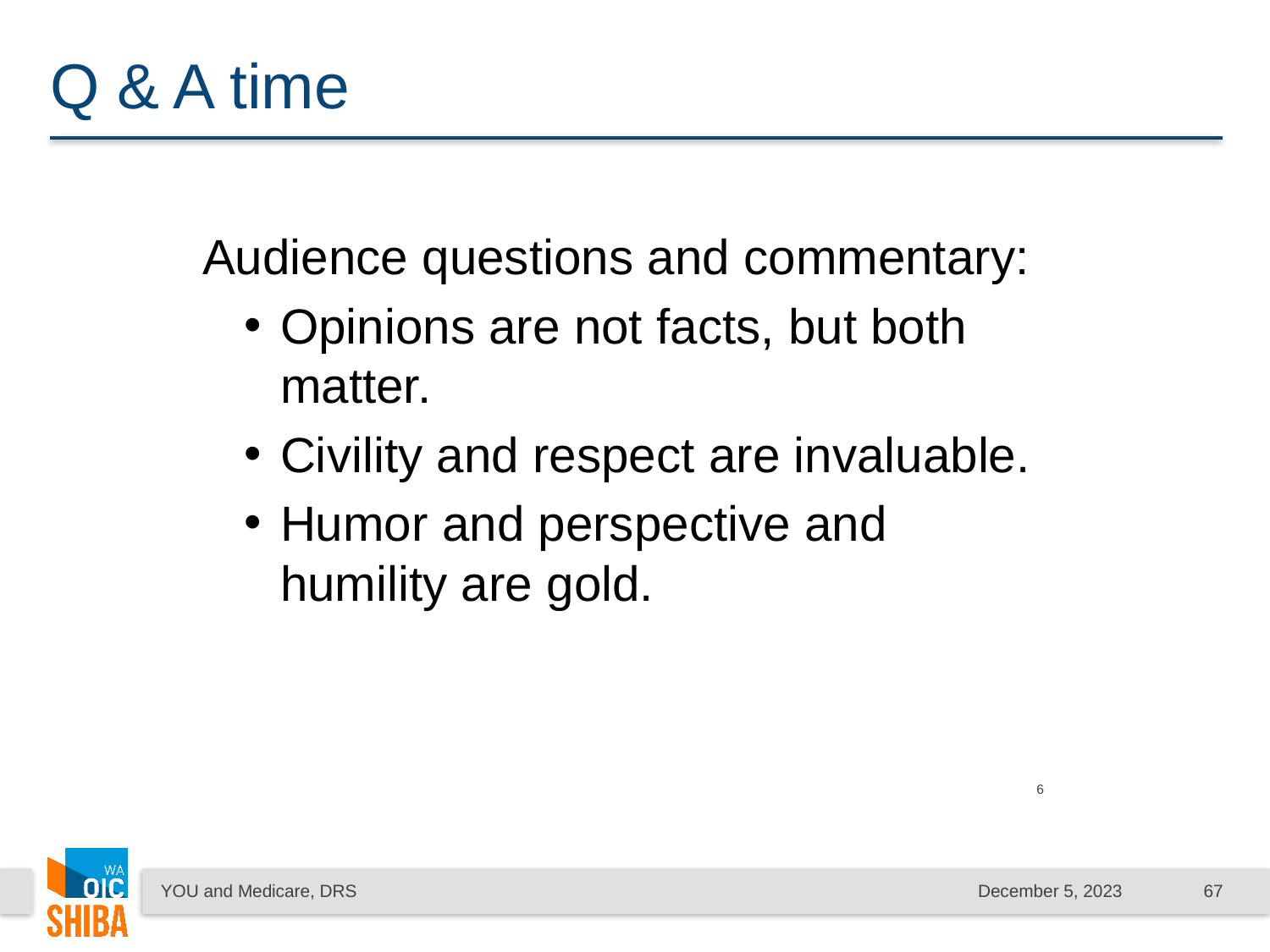

# Q & A time
Audience questions and commentary:
Opinions are not facts, but both matter.
Civility and respect are invaluable.
Humor and perspective and humility are gold.

6
YOU and Medicare, DRS
December 5, 2023
67